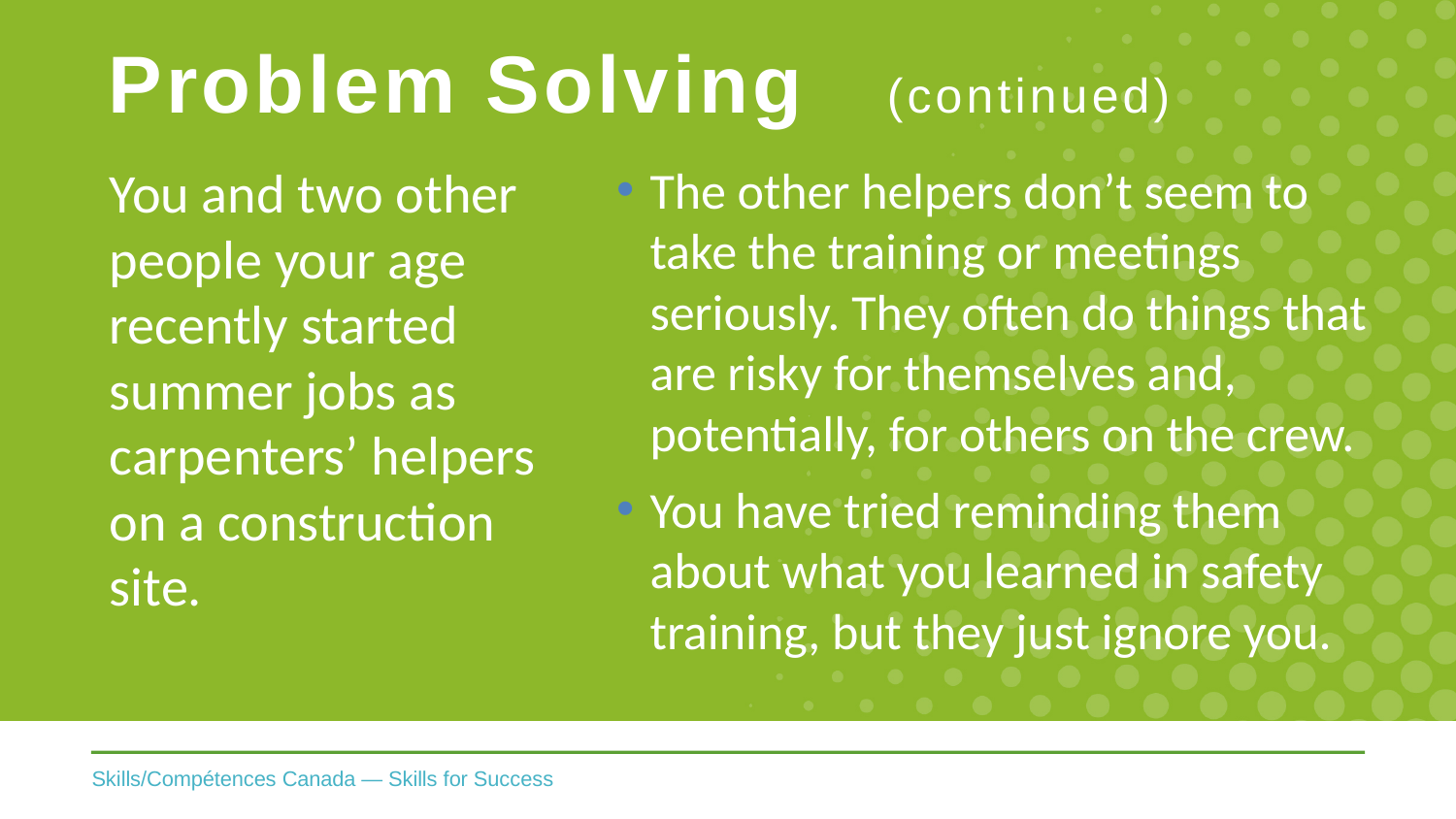

# Problem Solving   (continued)
You and two other people your age recently started summer jobs as carpenters’ helpers on a construction site.
The other helpers don’t seem to take the training or meetings seriously. They often do things that are risky for themselves and, potentially, for others on the crew.
You have tried reminding them about what you learned in safety training, but they just ignore you.